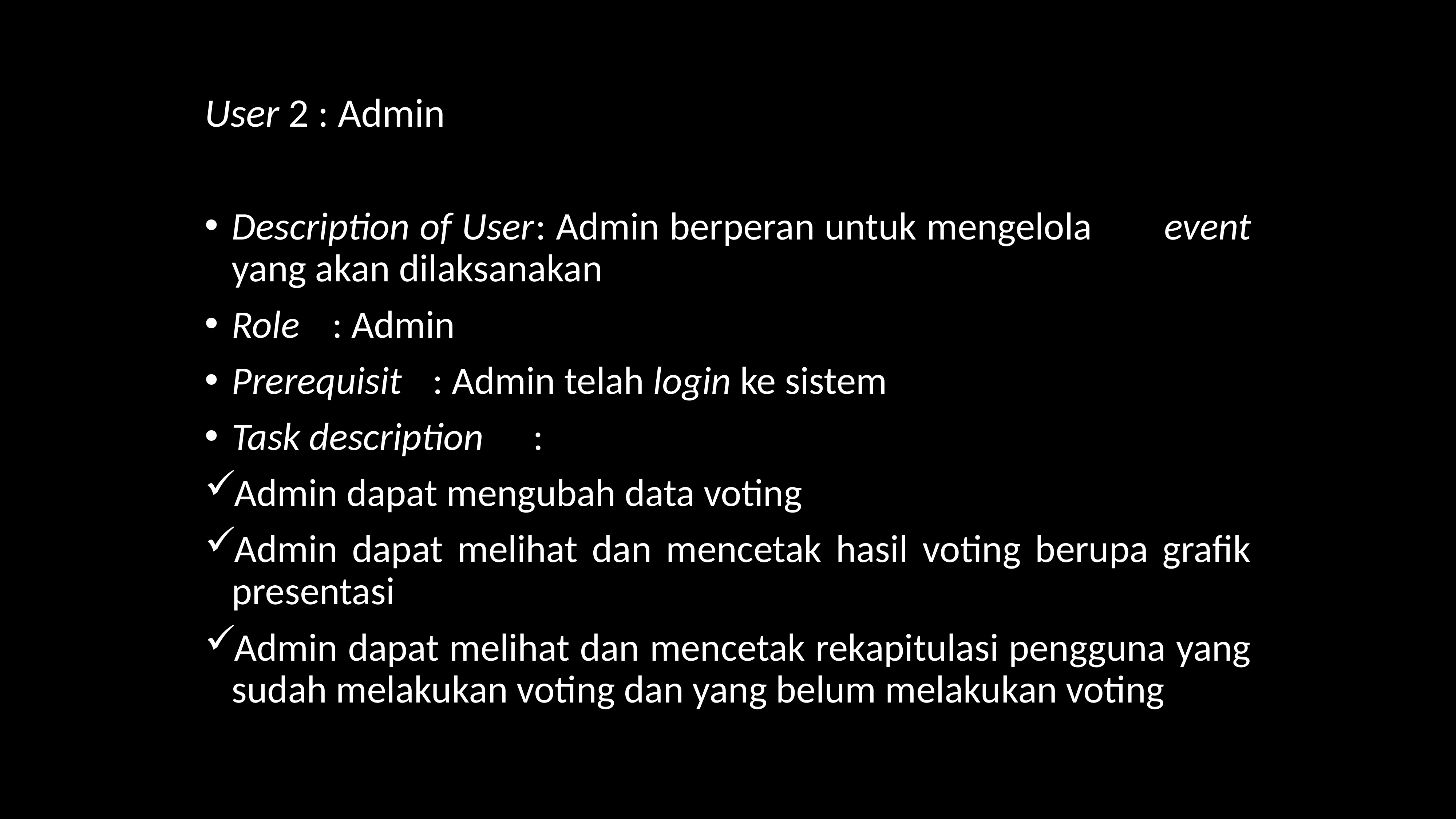

User 2 : Admin

Description of User	: Admin berperan untuk mengelola 				  event yang akan dilaksanakan
Role				: Admin
Prerequisit			: Admin telah login ke sistem
Task description 		:
Admin dapat mengubah data voting
Admin dapat melihat dan mencetak hasil voting berupa grafik presentasi
Admin dapat melihat dan mencetak rekapitulasi pengguna yang sudah melakukan voting dan yang belum melakukan voting